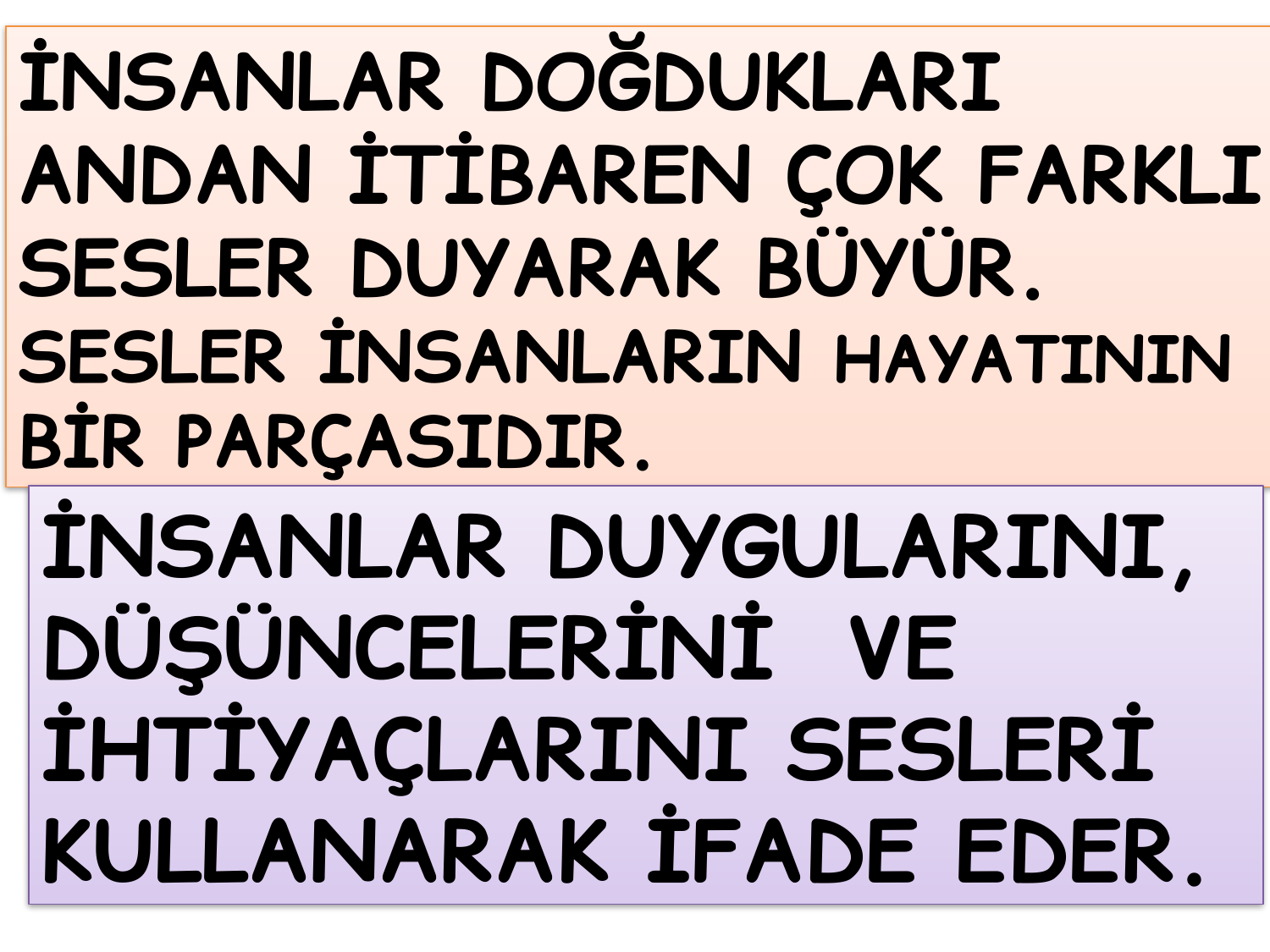

İNSANLAR DOĞDUKLARI
ANDAN İTİBAREN ÇOK FARKLI
SESLER DUYARAK BÜYÜR.
SESLER İNSANLARIN HAYATININ
BİR PARÇASIDIR.
İNSANLAR DUYGULARINI,
DÜŞÜNCELERİNİ  VE
İHTİYAÇLARINI SESLERİ
KULLANARAK İFADE EDER.